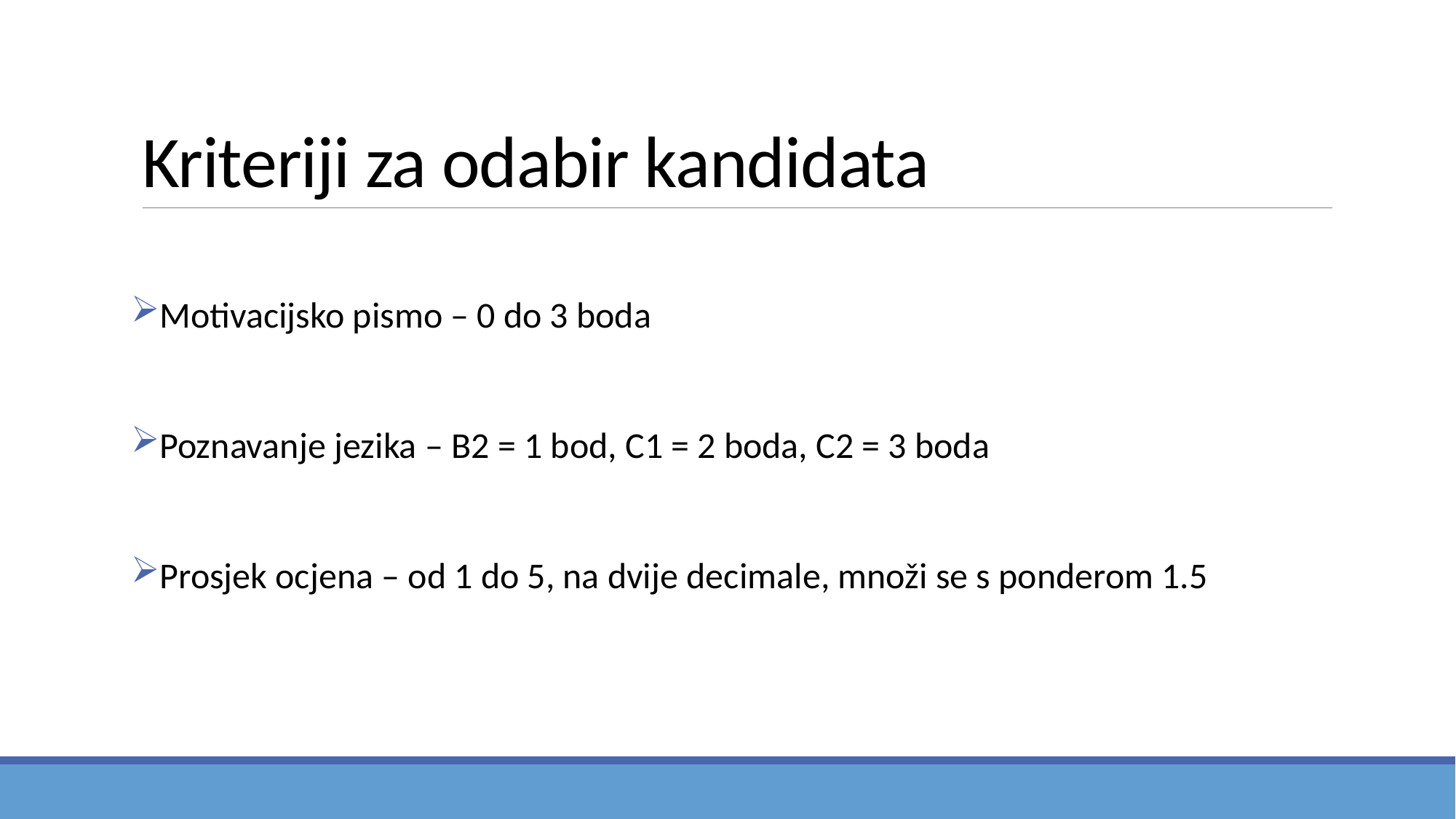

# Kriteriji za odabir kandidata
Motivacijsko pismo – 0 do 3 boda
Poznavanje jezika – B2 = 1 bod, C1 = 2 boda, C2 = 3 boda
Prosjek ocjena – od 1 do 5, na dvije decimale, množi se s ponderom 1.5